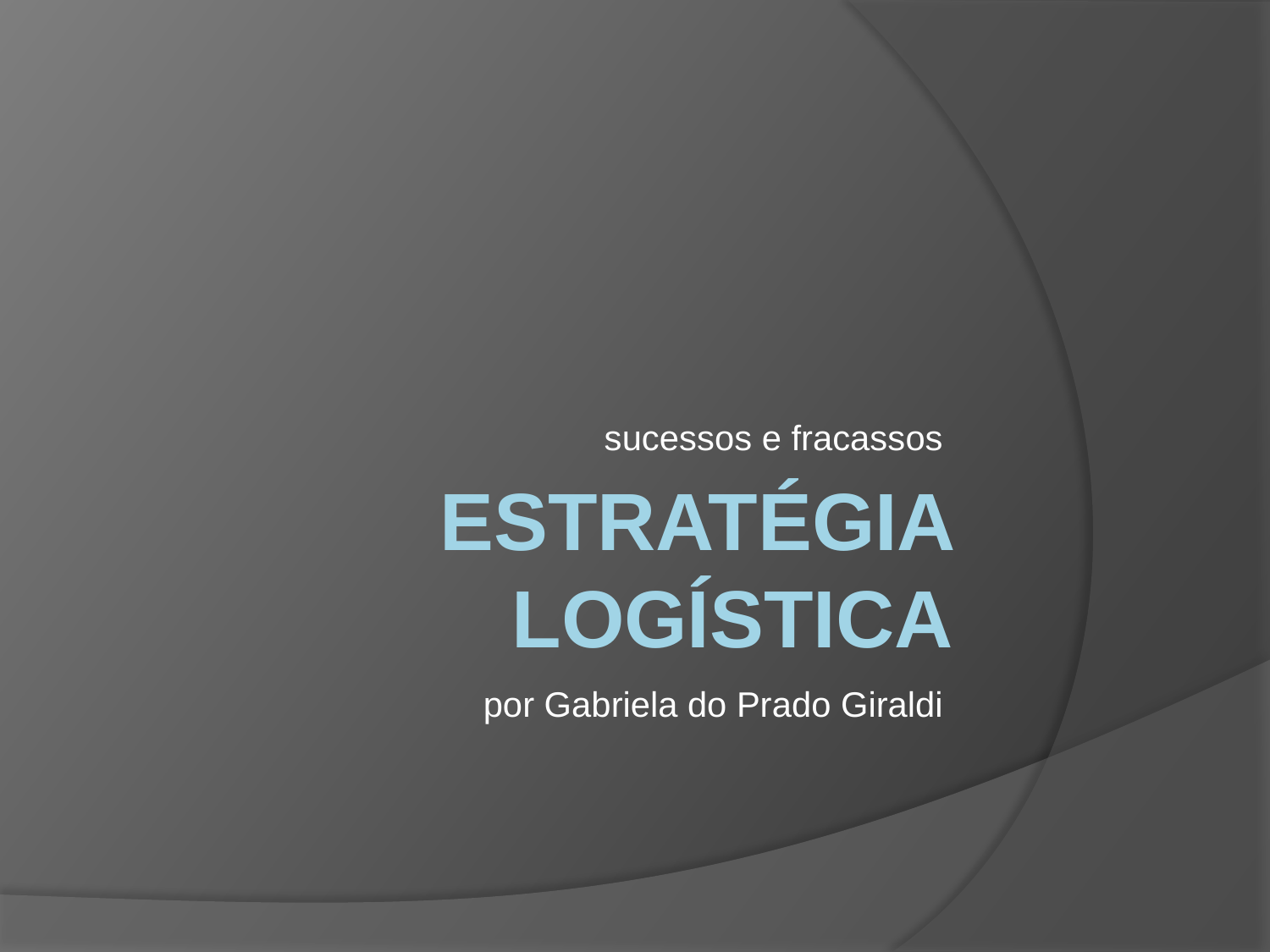

sucessos e fracassos
# ESTRATÉGIA LOGÍSTICA
por Gabriela do Prado Giraldi